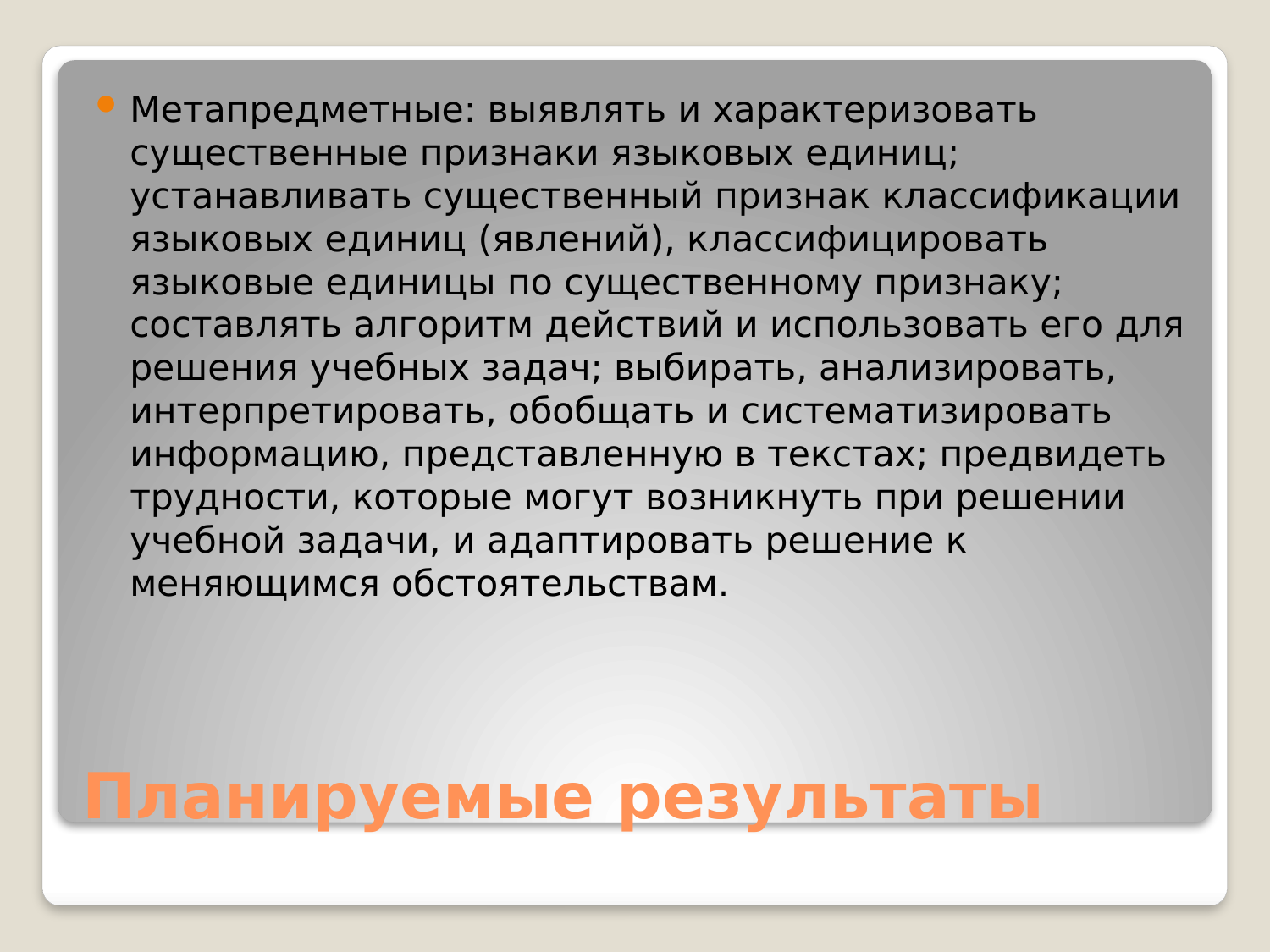

Метапредметные: выявлять и характеризовать существенные признаки языковых единиц; устанавливать существенный признак классификации языковых единиц (явлений), классифицировать языковые единицы по существенному признаку; составлять алгоритм действий и использовать его для решения учебных задач; выбирать, анализировать, интерпретировать, обобщать и систематизировать информацию, представленную в текстах; предвидеть трудности, которые могут возникнуть при решении учебной задачи, и адаптировать решение к меняющимся обстоятельствам.

# Планируемые результаты